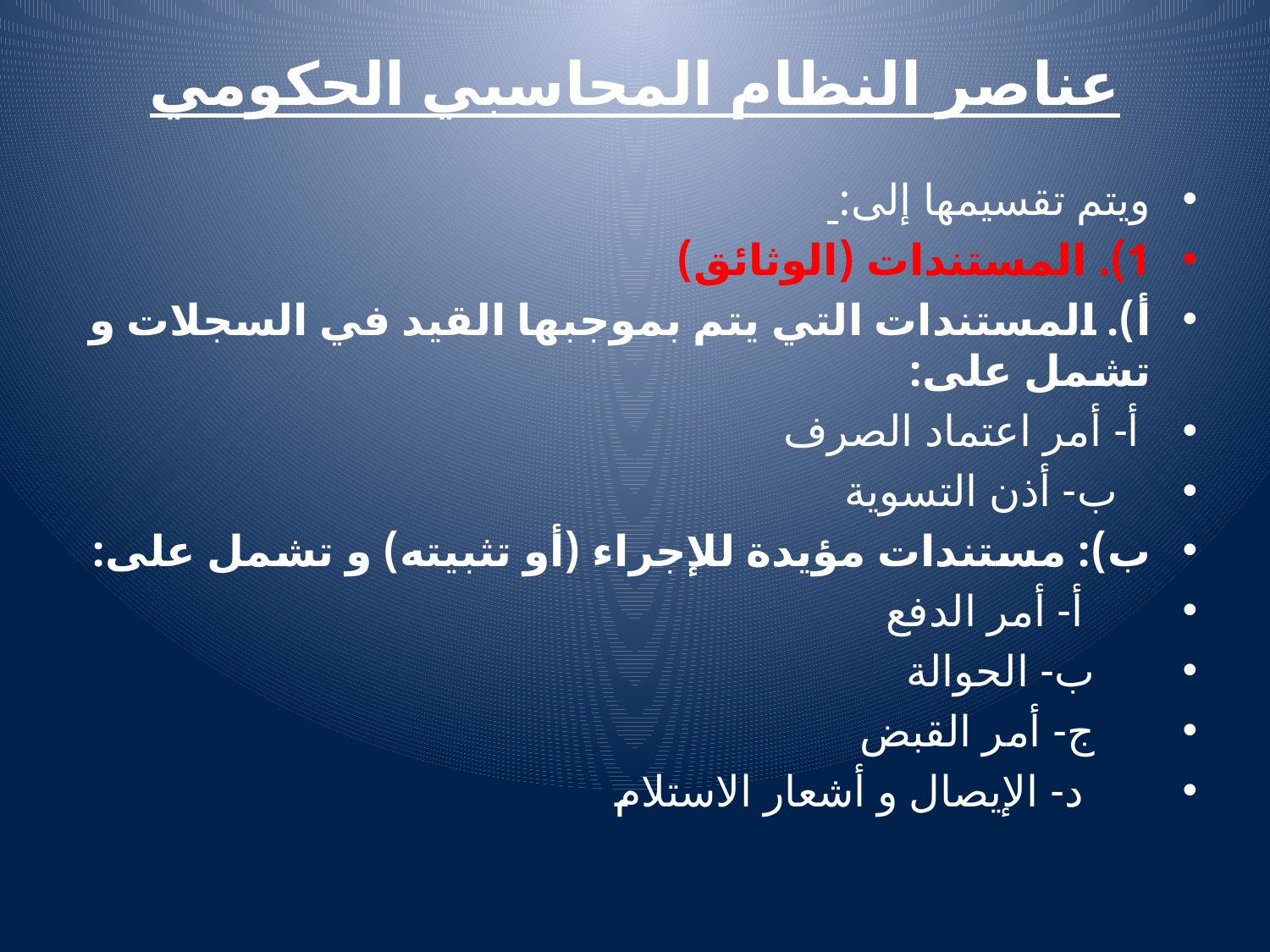

# عناصر النظام المحاسبي الحكومي
ويتم تقسيمها إلى:
1). المستندات (الوثائق)
أ). المستندات التي يتم بموجبها القيد في السجلات و تشمل على:
 أ- أمر اعتماد الصرف
   ب- أذن التسوية
ب): مستندات مؤيدة للإجراء (أو تثبيته) و تشمل على:
      أ- أمر الدفع
     ب- الحوالة
     ج- أمر القبض
      د- الإيصال و أشعار الاستلام